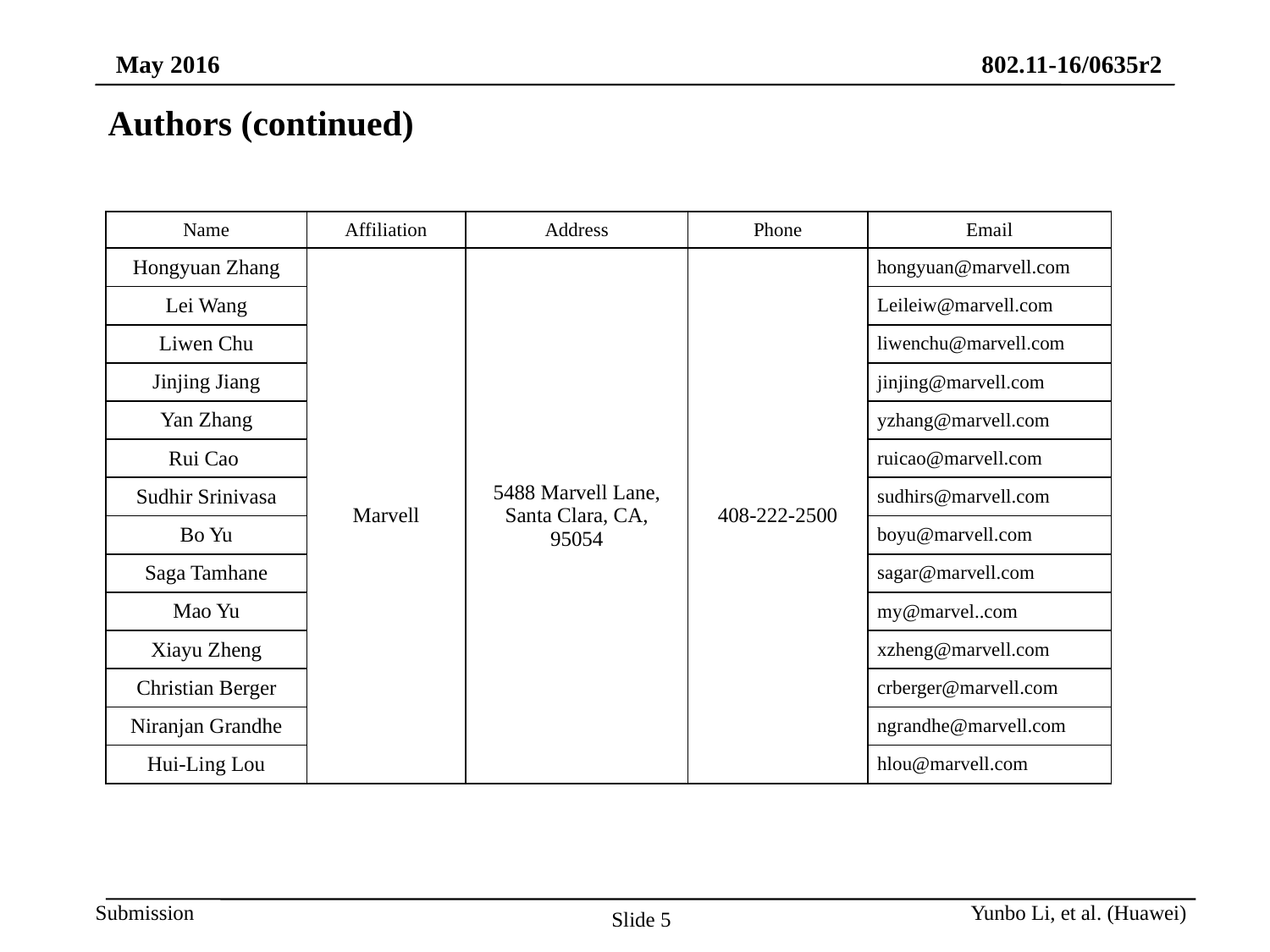

# Authors (continued)
| Name | Affiliation | Address | Phone | Email |
| --- | --- | --- | --- | --- |
| Hongyuan Zhang | Marvell | 5488 Marvell Lane, Santa Clara, CA, 95054 | 408-222-2500 | hongyuan@marvell.com |
| Lei Wang |  |  |  | Leileiw@marvell.com |
| Liwen Chu |  |  |  | liwenchu@marvell.com |
| Jinjing Jiang |  |  |  | jinjing@marvell.com |
| Yan Zhang |  |  |  | yzhang@marvell.com |
| Rui Cao |  |  |  | ruicao@marvell.com |
| Sudhir Srinivasa |  |  |  | sudhirs@marvell.com |
| Bo Yu |  |  |  | boyu@marvell.com |
| Saga Tamhane |  |  |  | sagar@marvell.com |
| Mao Yu |  |  |  | my@marvel..com |
| Xiayu Zheng |  |  |  | xzheng@marvell.com |
| Christian Berger |  |  |  | crberger@marvell.com |
| Niranjan Grandhe |  |  |  | ngrandhe@marvell.com |
| Hui-Ling Lou |  |  |  | hlou@marvell.com |
Yunbo Li, et al. (Huawei)
Slide 5